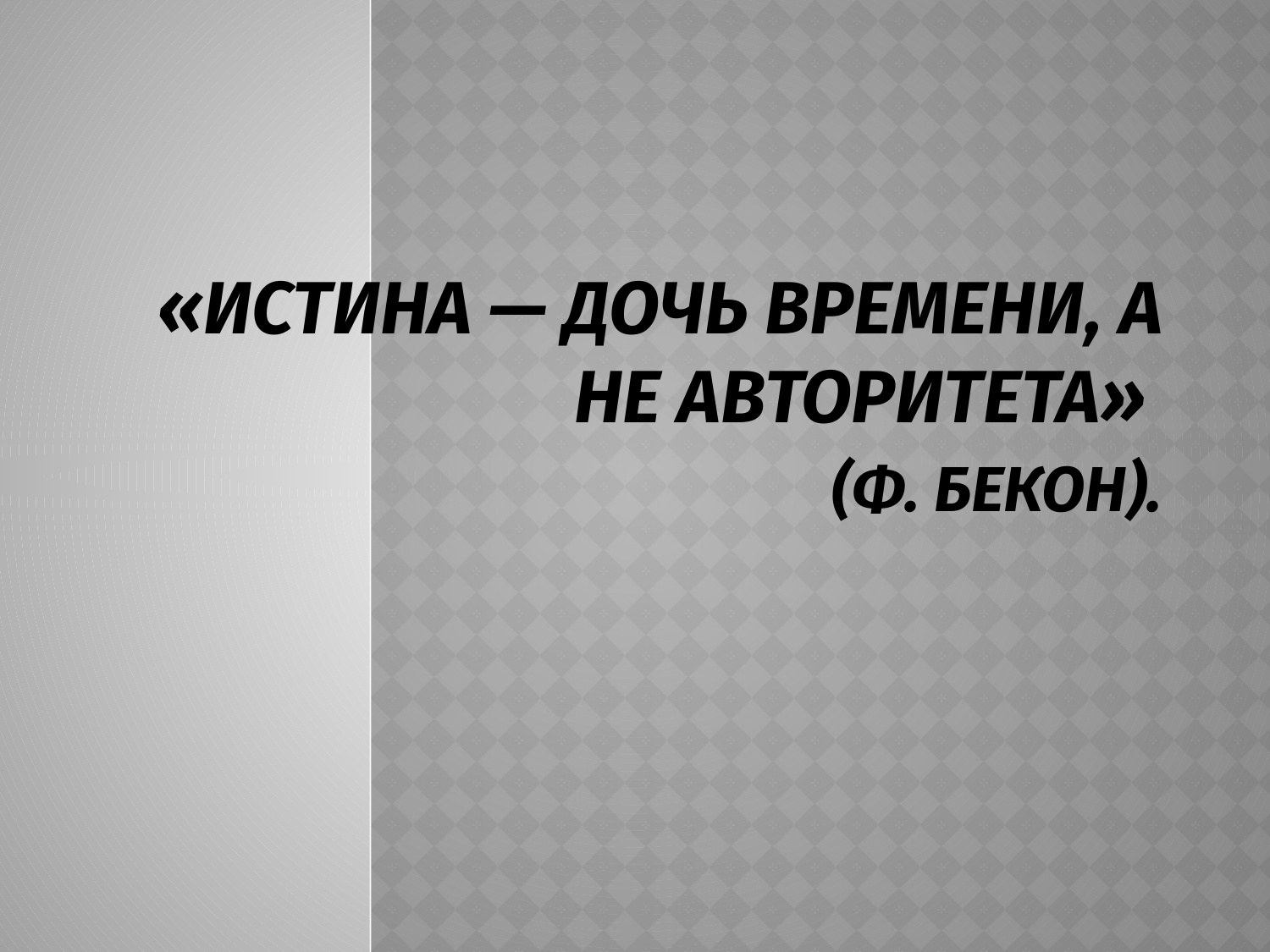

# «Истина — дочь времени, а не авторитета» (Ф. Бекон).